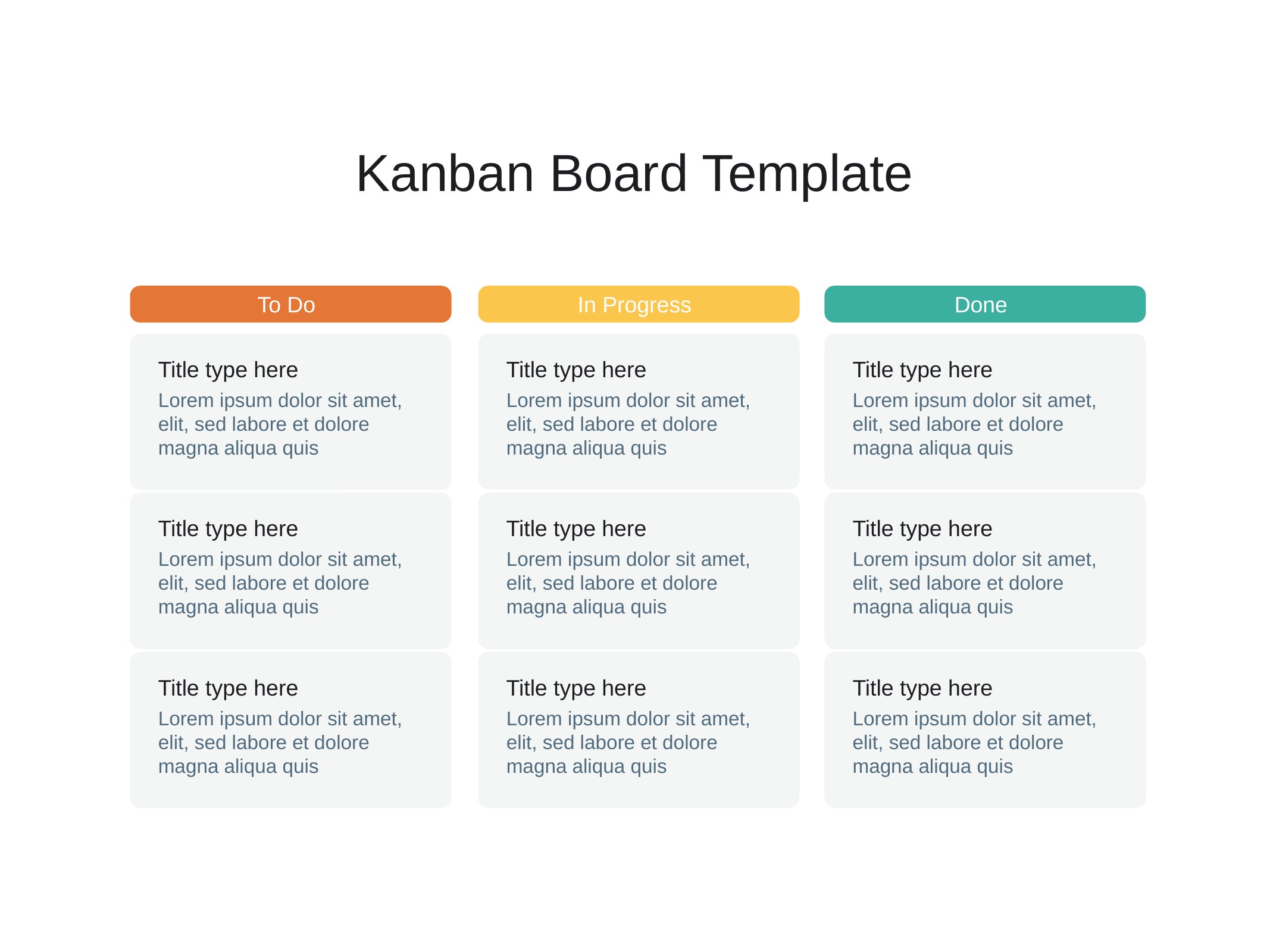

Kanban Board Template

To Do

In Progress

Done

Title type here
Lorem ipsum dolor sit amet, elit, sed labore et dolore magna aliqua quis

Title type here
Lorem ipsum dolor sit amet, elit, sed labore et dolore magna aliqua quis

Title type here
Lorem ipsum dolor sit amet, elit, sed labore et dolore magna aliqua quis

Title type here
Lorem ipsum dolor sit amet, elit, sed labore et dolore magna aliqua quis

Title type here
Lorem ipsum dolor sit amet, elit, sed labore et dolore magna aliqua quis

Title type here
Lorem ipsum dolor sit amet, elit, sed labore et dolore magna aliqua quis

Title type here
Lorem ipsum dolor sit amet, elit, sed labore et dolore magna aliqua quis

Title type here
Lorem ipsum dolor sit amet, elit, sed labore et dolore magna aliqua quis

Title type here
Lorem ipsum dolor sit amet, elit, sed labore et dolore magna aliqua quis